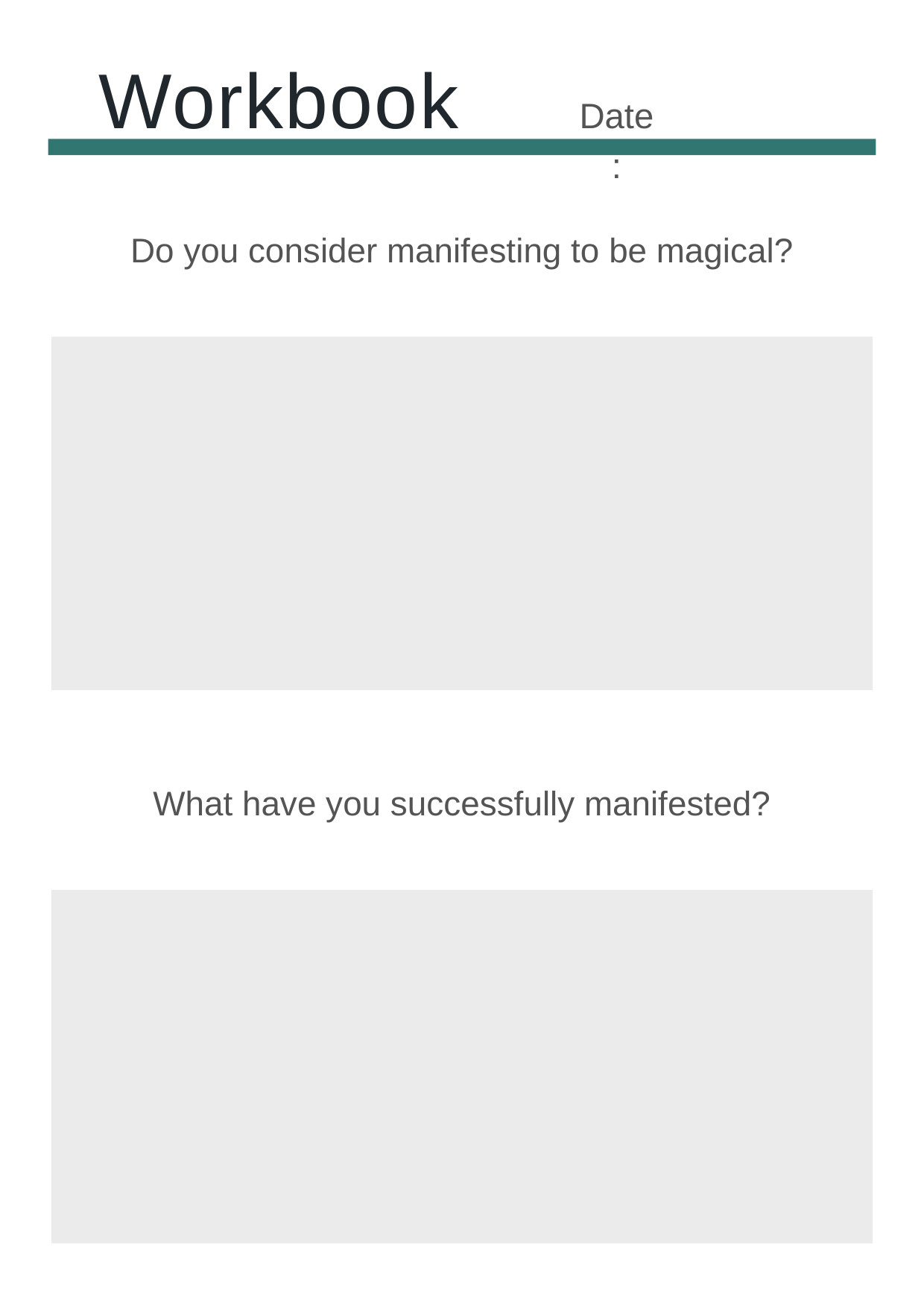

Workbook
Date:

Do you consider manifesting to be magical?

What have you successfully manifested?